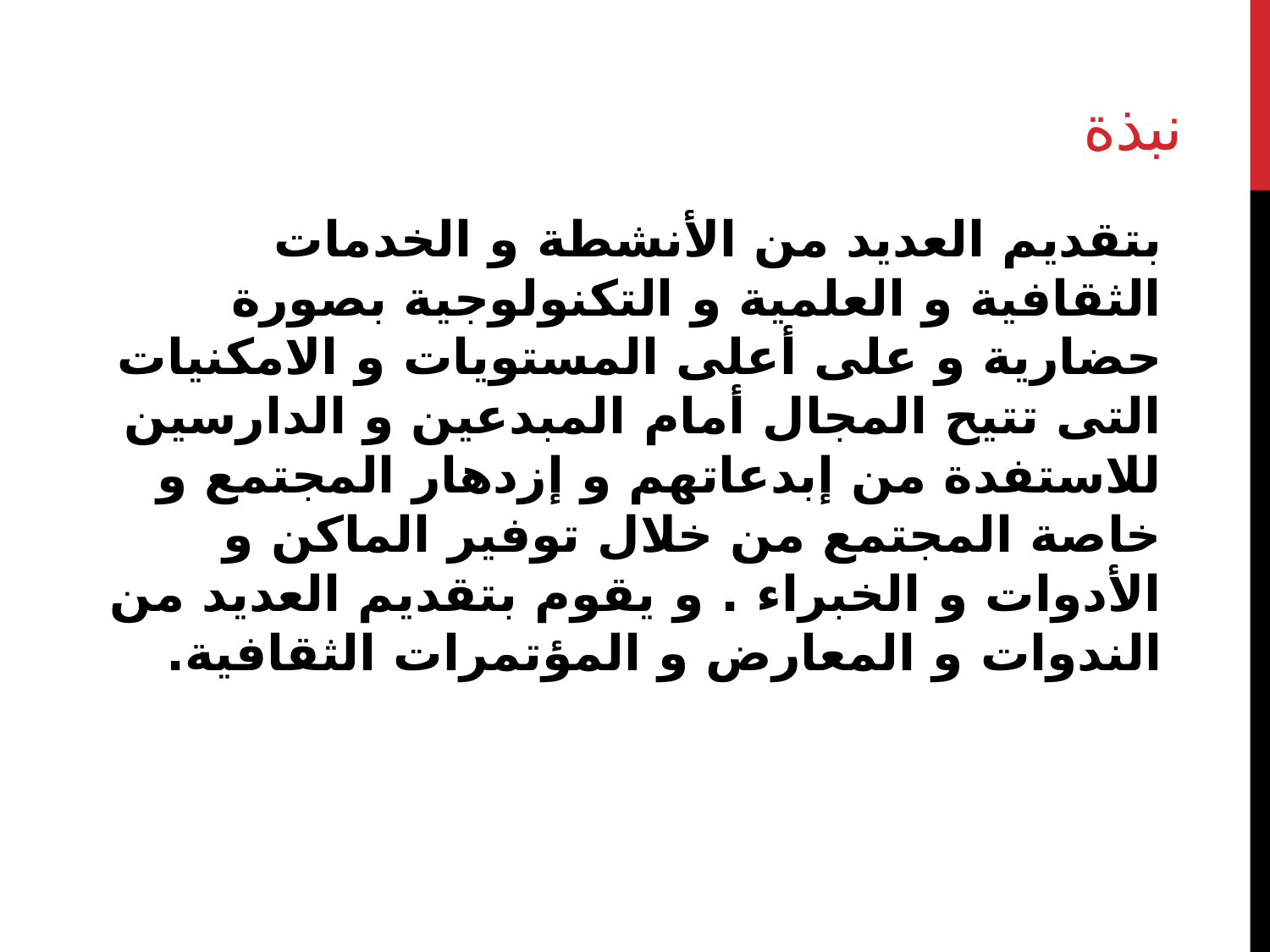

# نبذة
بتقديم العديد من الأنشطة و الخدمات الثقافية و العلمية و التكنولوجية بصورة حضارية و على أعلى المستويات و الامكنيات التى تتيح المجال أمام المبدعين و الدارسين للاستفدة من إبدعاتهم و إزدهار المجتمع و خاصة المجتمع من خلال توفير الماكن و الأدوات و الخبراء . و يقوم بتقديم العديد من الندوات و المعارض و المؤتمرات الثقافية.